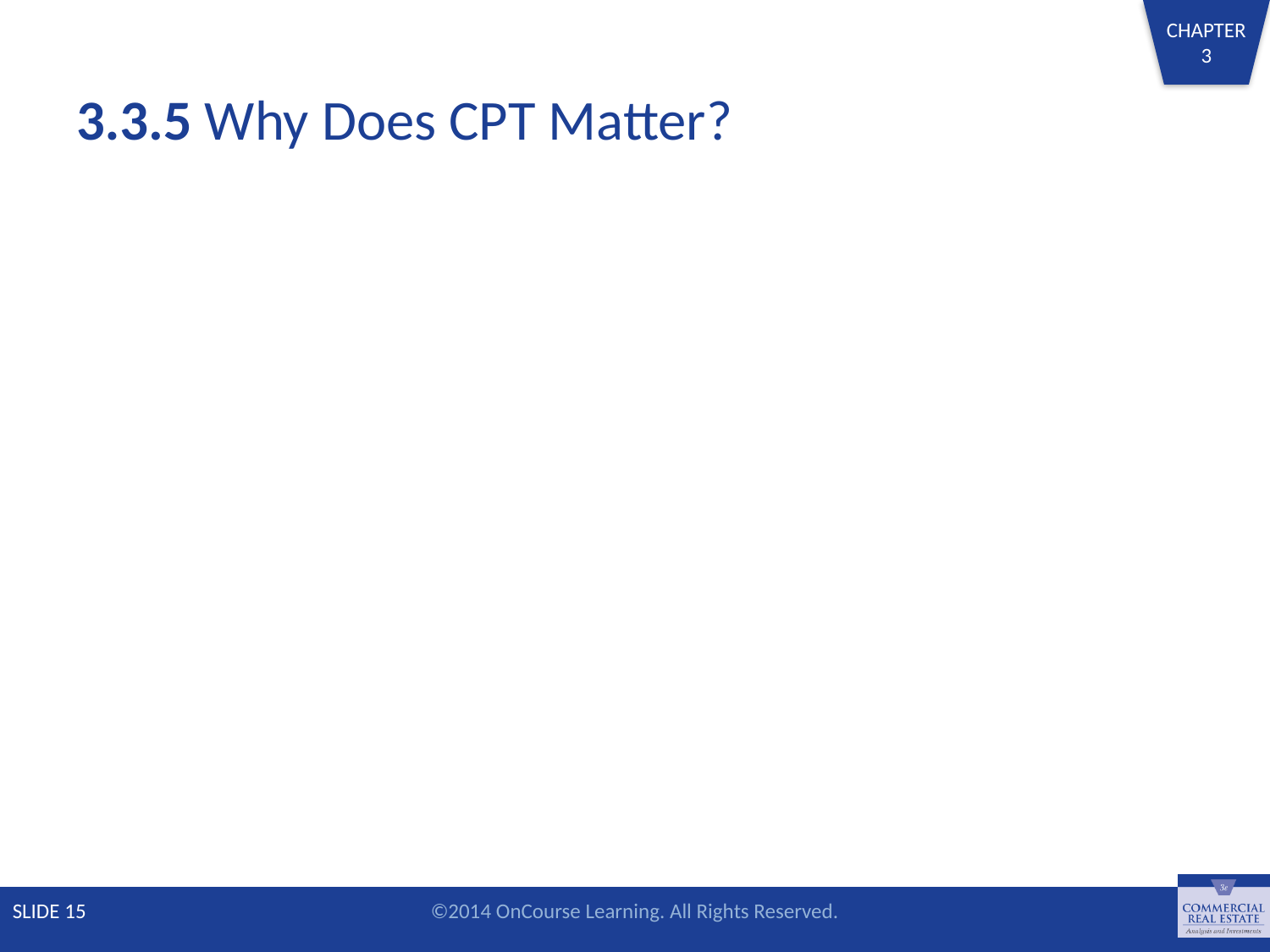

# 3.3.5 Why Does CPT Matter?

SLIDE 15